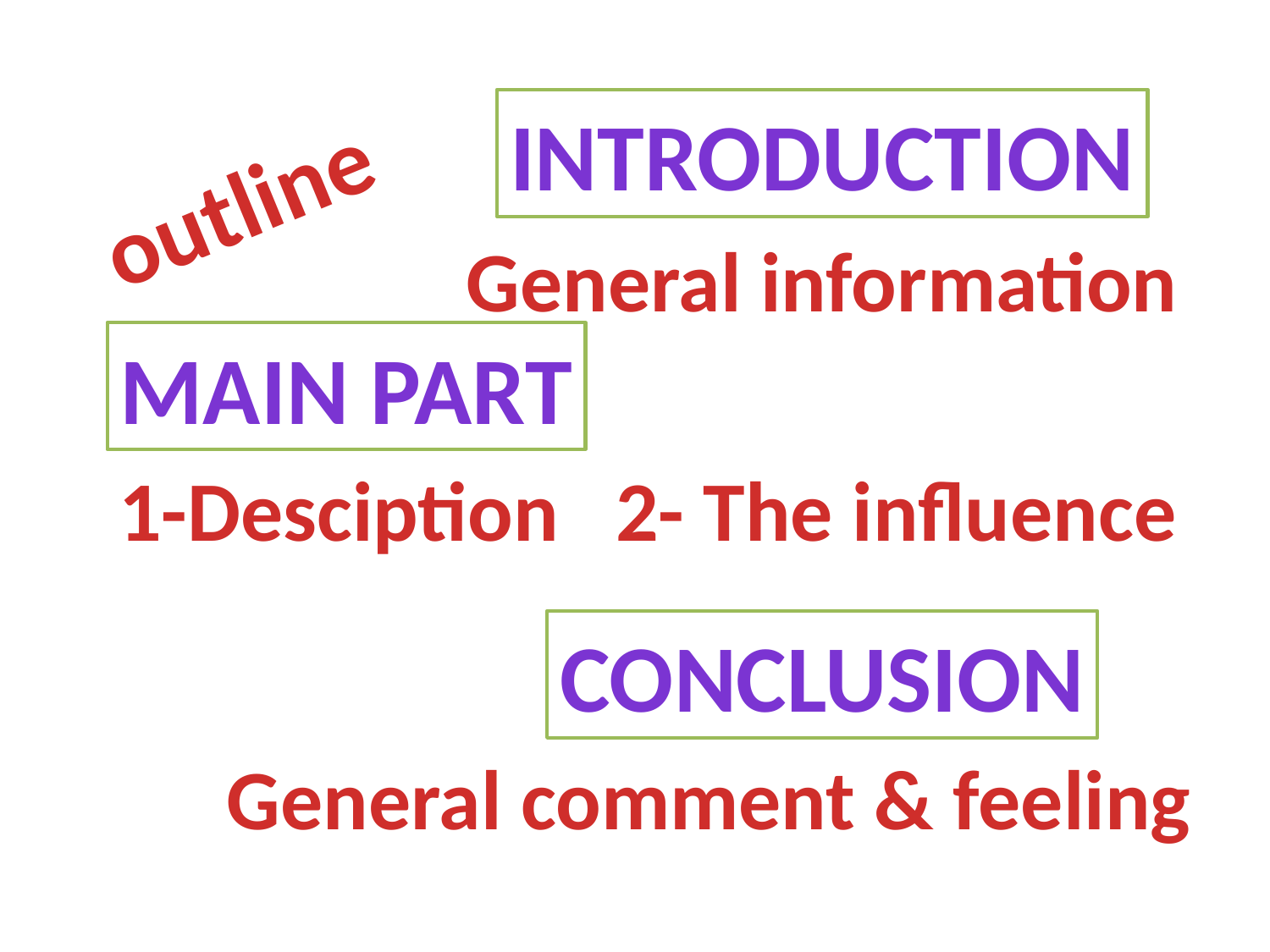

introduction
outline
General information

Main part
1-Desciption   2- The influence
conclusion
General comment & feeling